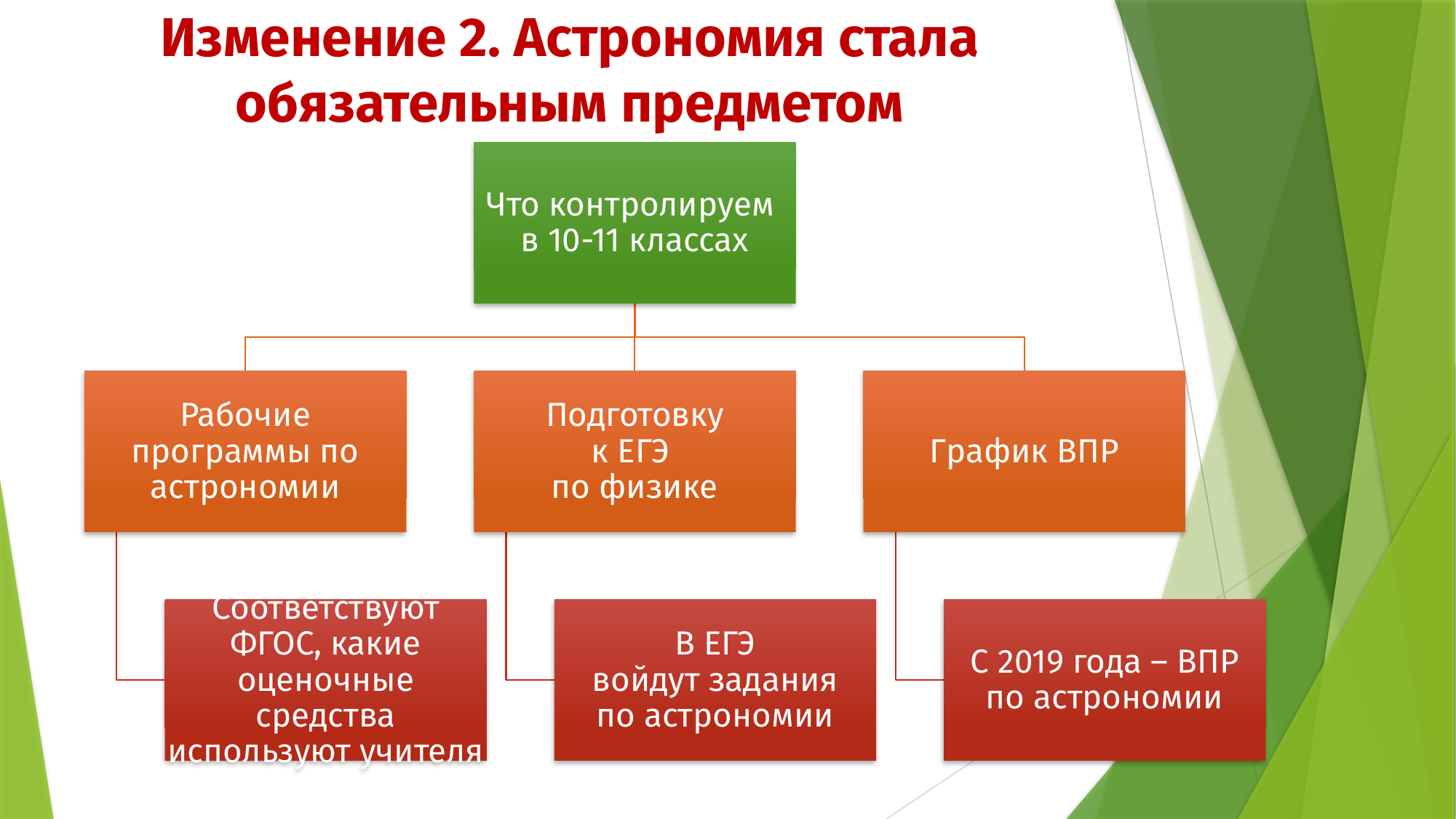

# Изменение 2. Астрономия стала обязательным предметом
Что контролируем
в 10-11 классах
Рабочие программы по астрономии
Соответствуют ФГОС, какие оценочные средства используют учителя
Подготовку
к ЕГЭ
по физике
В ЕГЭ войдут задания
по астрономии
График ВПР
С 2019 года – ВПР
по астрономии